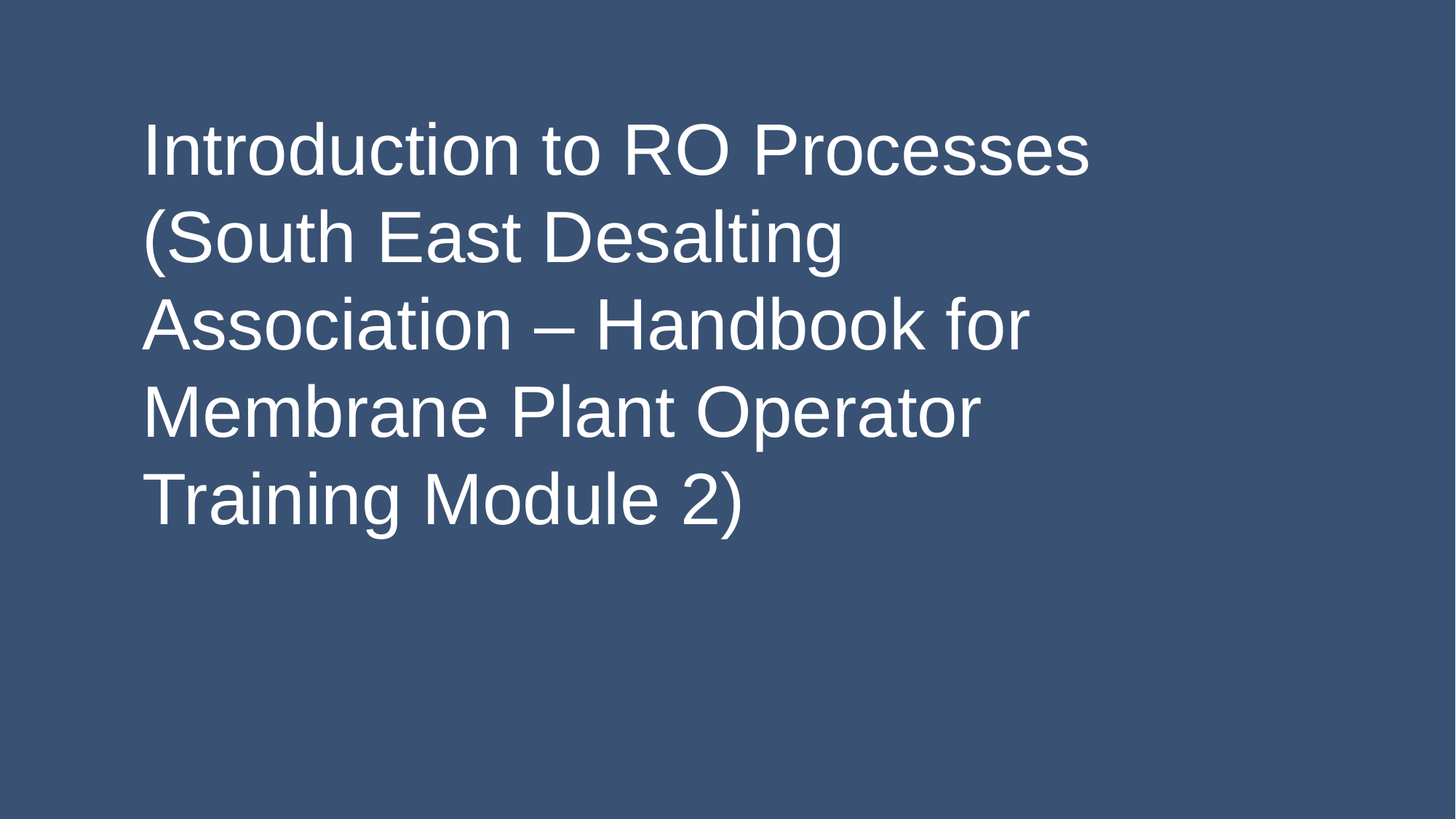

# Introduction to RO Processes (South East Desalting Association – Handbook for Membrane Plant Operator Training Module 2)